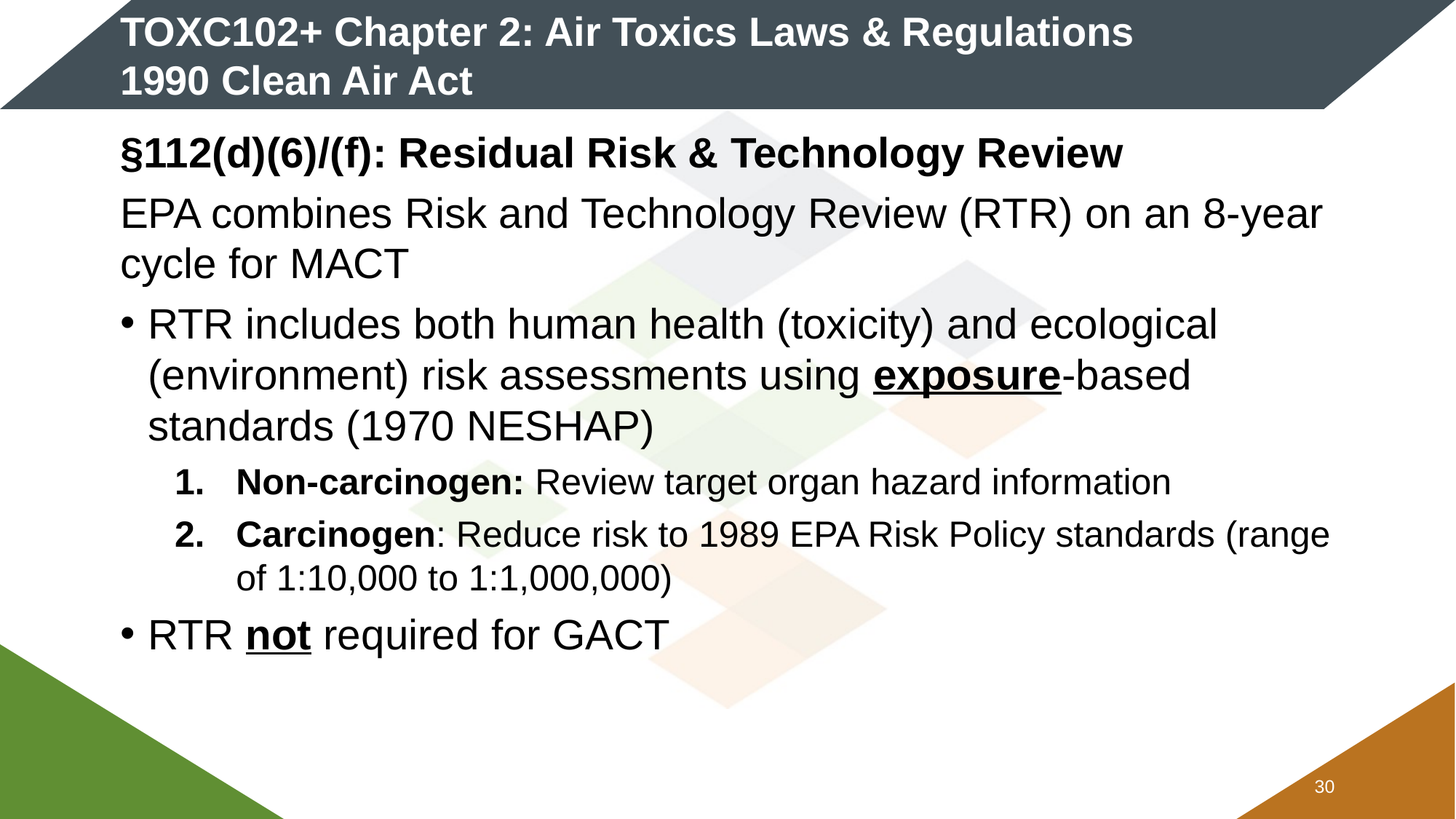

# TOXC102+ Chapter 2: Air Toxics Laws & Regulations 1990 Clean Air Act
§112(d)(6)/(f): Residual Risk & Technology Review
EPA combines Risk and Technology Review (RTR) on an 8-year cycle for MACT
RTR includes both human health (toxicity) and ecological (environment) risk assessments using exposure-based standards (1970 NESHAP)
Non-carcinogen: Review target organ hazard information
Carcinogen: Reduce risk to 1989 EPA Risk Policy standards (range of 1:10,000 to 1:1,000,000)
RTR not required for GACT

30